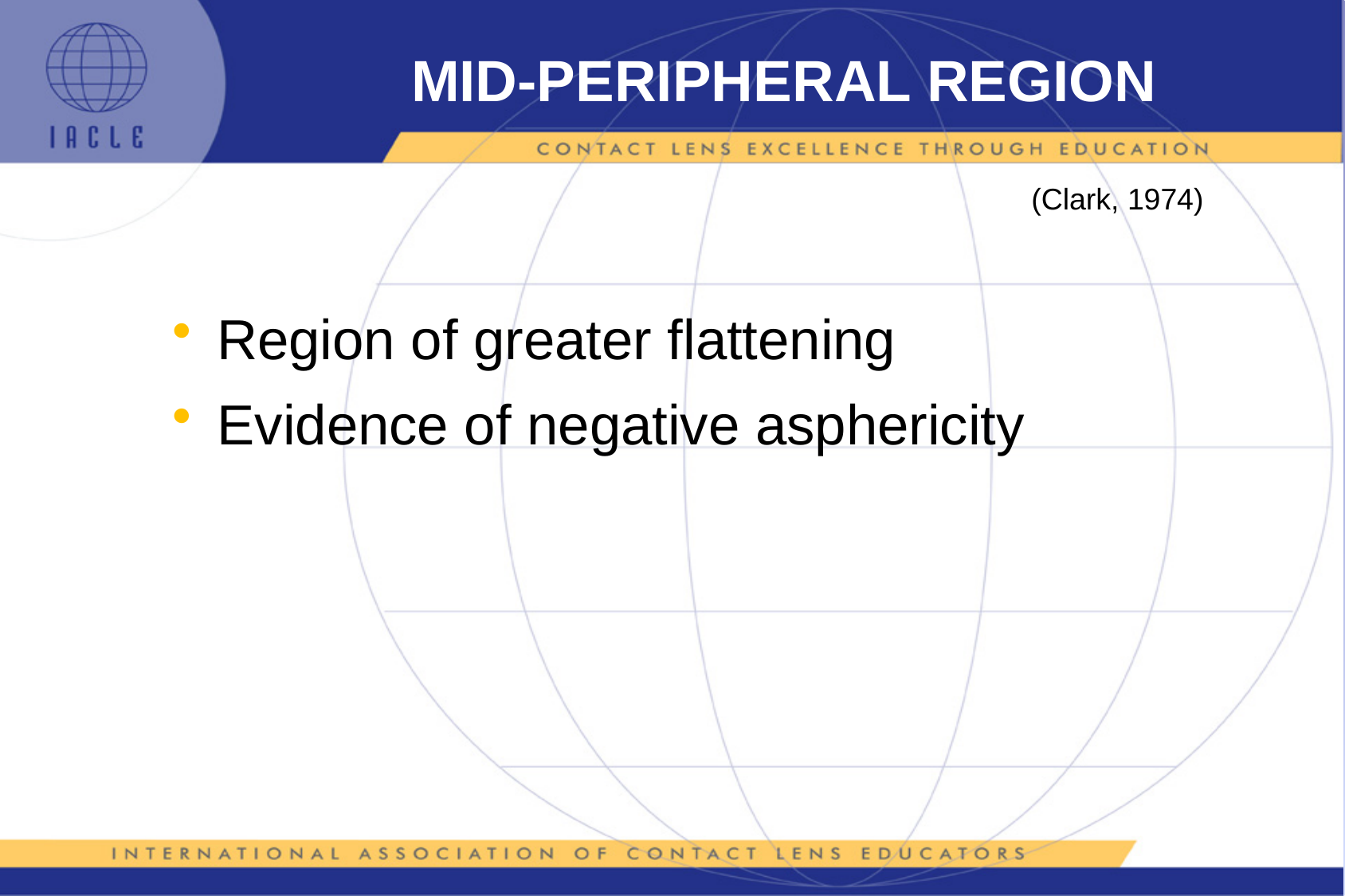

# MID-PERIPHERAL REGION
(Clark, 1974)
Region of greater flattening
Evidence of negative asphericity